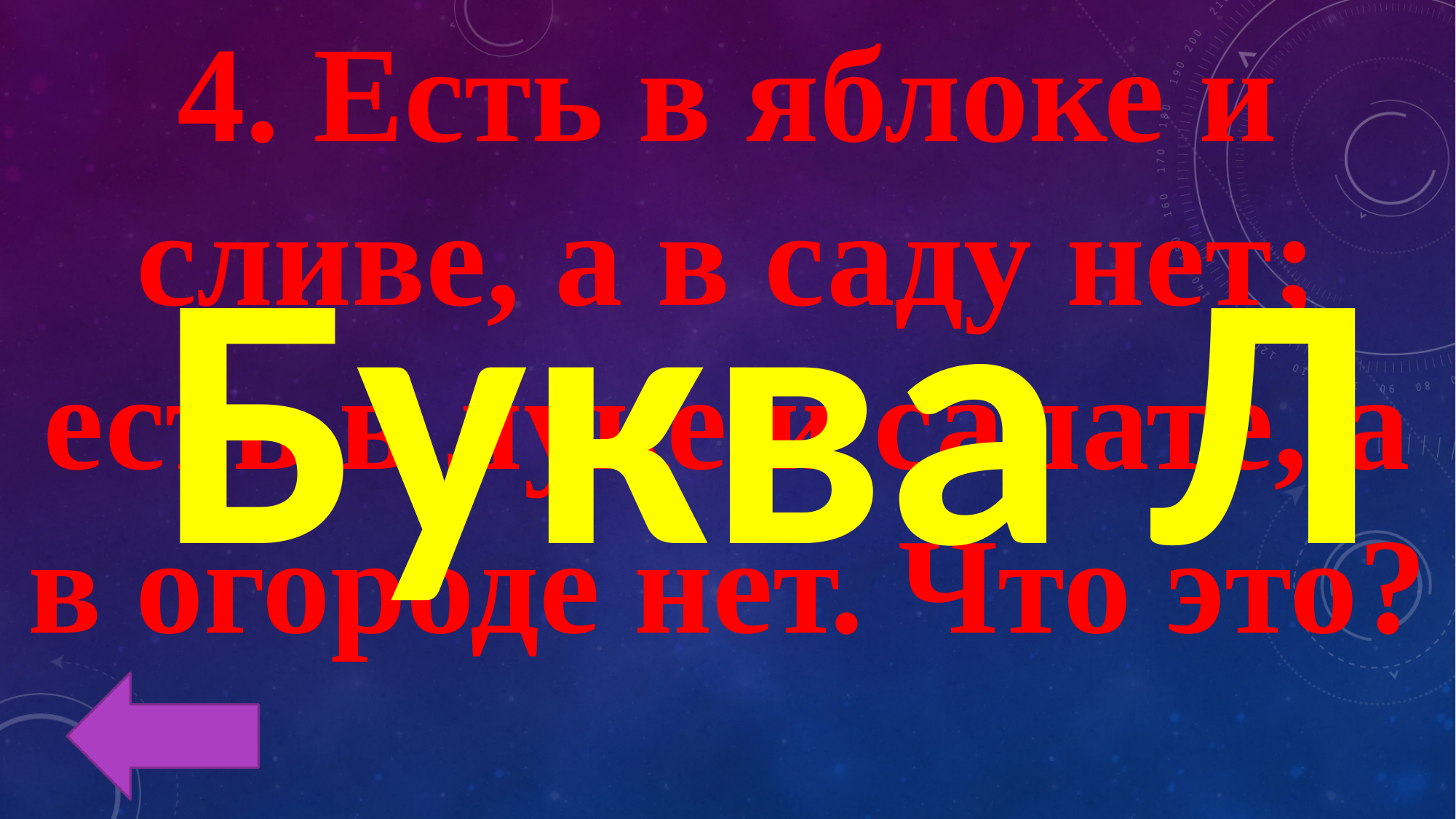

4. Есть в яблоке и сливе, а в саду нет; есть в луке и салате, а в огороде нет. Что это?
 Буква Л